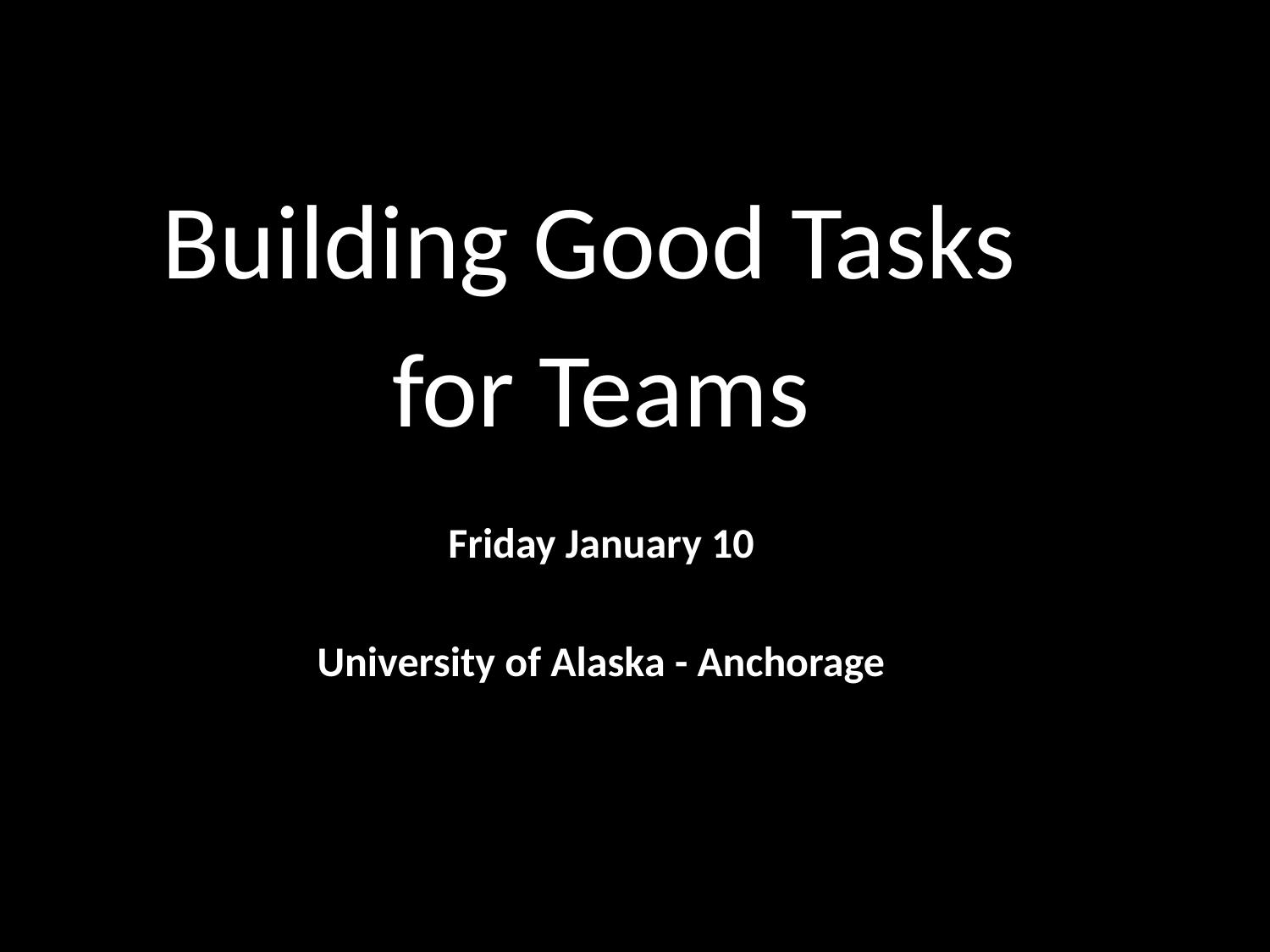

Building Good Tasks
for Teams

Friday January 10

University of Alaska - Anchorage